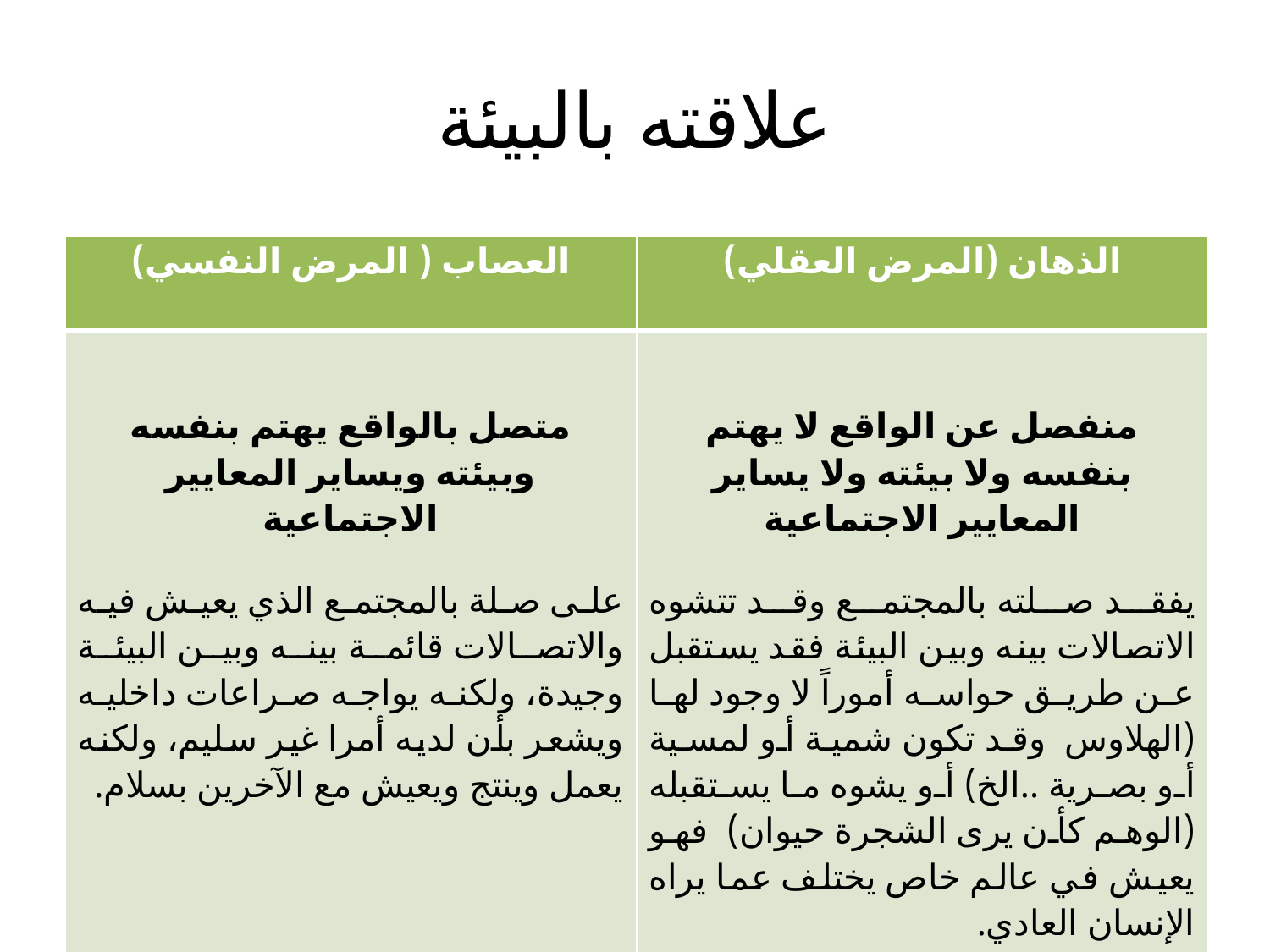

# علاقته بالبيئة
| العصاب ( المرض النفسي) | الذهان (المرض العقلي) |
| --- | --- |
| متصل بالواقع يهتم بنفسه وبيئته ويساير المعايير الاجتماعية على صلة بالمجتمع الذي يعيش فيه والاتصالات قائمة بينه وبين البيئة وجيدة، ولكنه يواجه صراعات داخليه ويشعر بأن لديه أمرا غير سليم، ولكنه يعمل وينتج ويعيش مع الآخرين بسلام. | منفصل عن الواقع لا يهتم بنفسه ولا بيئته ولا يساير المعايير الاجتماعية يفقد صلته بالمجتمع وقد تتشوه الاتصالات بينه وبين البيئة فقد يستقبل عن طريق حواسه أموراً لا وجود لها (الهلاوس وقد تكون شمية أو لمسية أو بصرية ..الخ) أو يشوه ما يستقبله (الوهم كأن يرى الشجرة حيوان) فهو يعيش في عالم خاص يختلف عما يراه الإنسان العادي. |